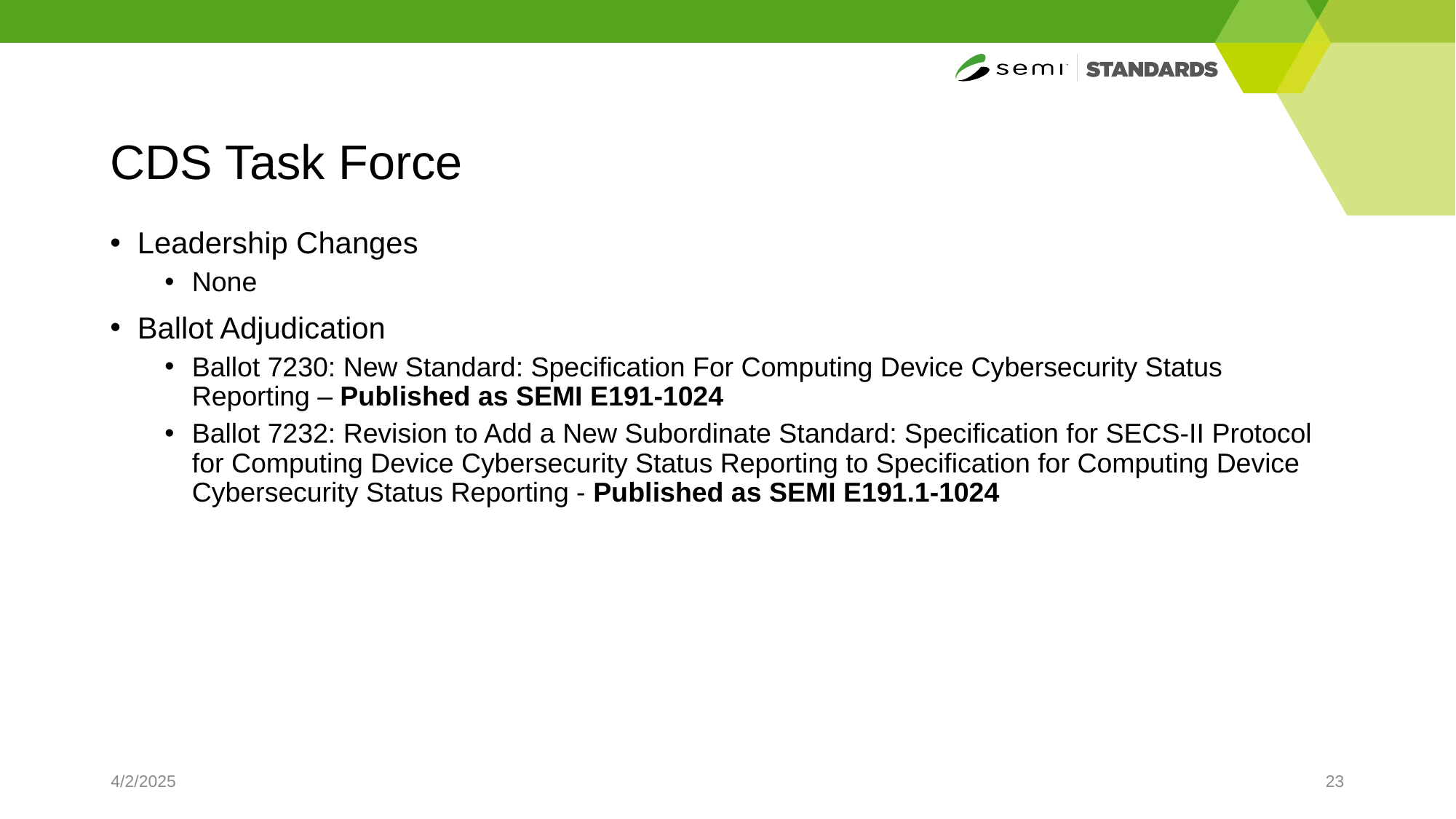

# CDS Task Force
Leadership Changes
None
Ballot Adjudication
Ballot 7230: New Standard: Specification For Computing Device Cybersecurity Status Reporting – Published as SEMI E191-1024
Ballot 7232: Revision to Add a New Subordinate Standard: Specification for SECS-II Protocol for Computing Device Cybersecurity Status Reporting to Specification for Computing Device Cybersecurity Status Reporting - Published as SEMI E191.1-1024

4/2/2025

23